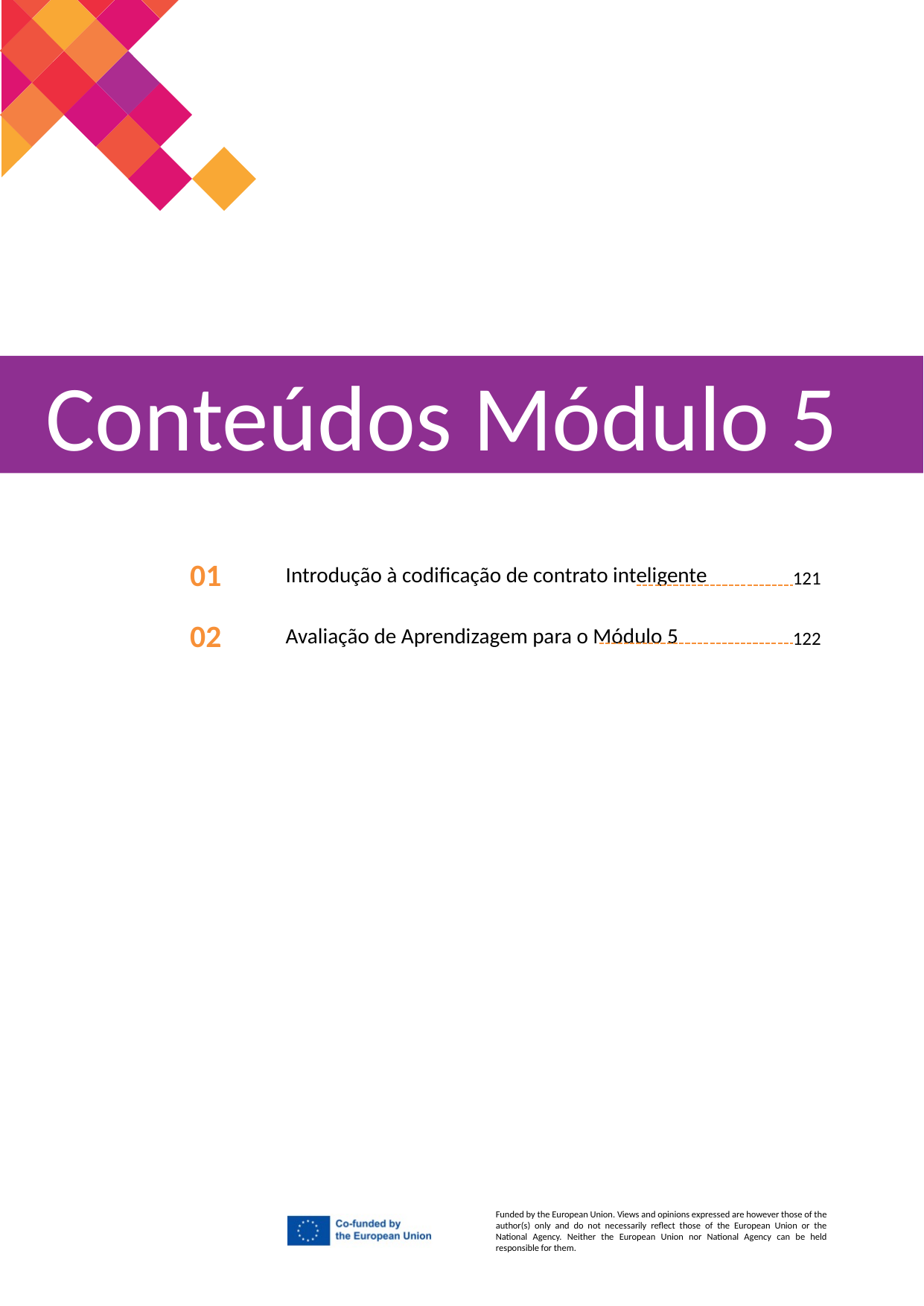

Conteúdos Módulo 5
01
Introdução à codificação de contrato inteligente
121
Avaliação de Aprendizagem para o Módulo 5
02
122